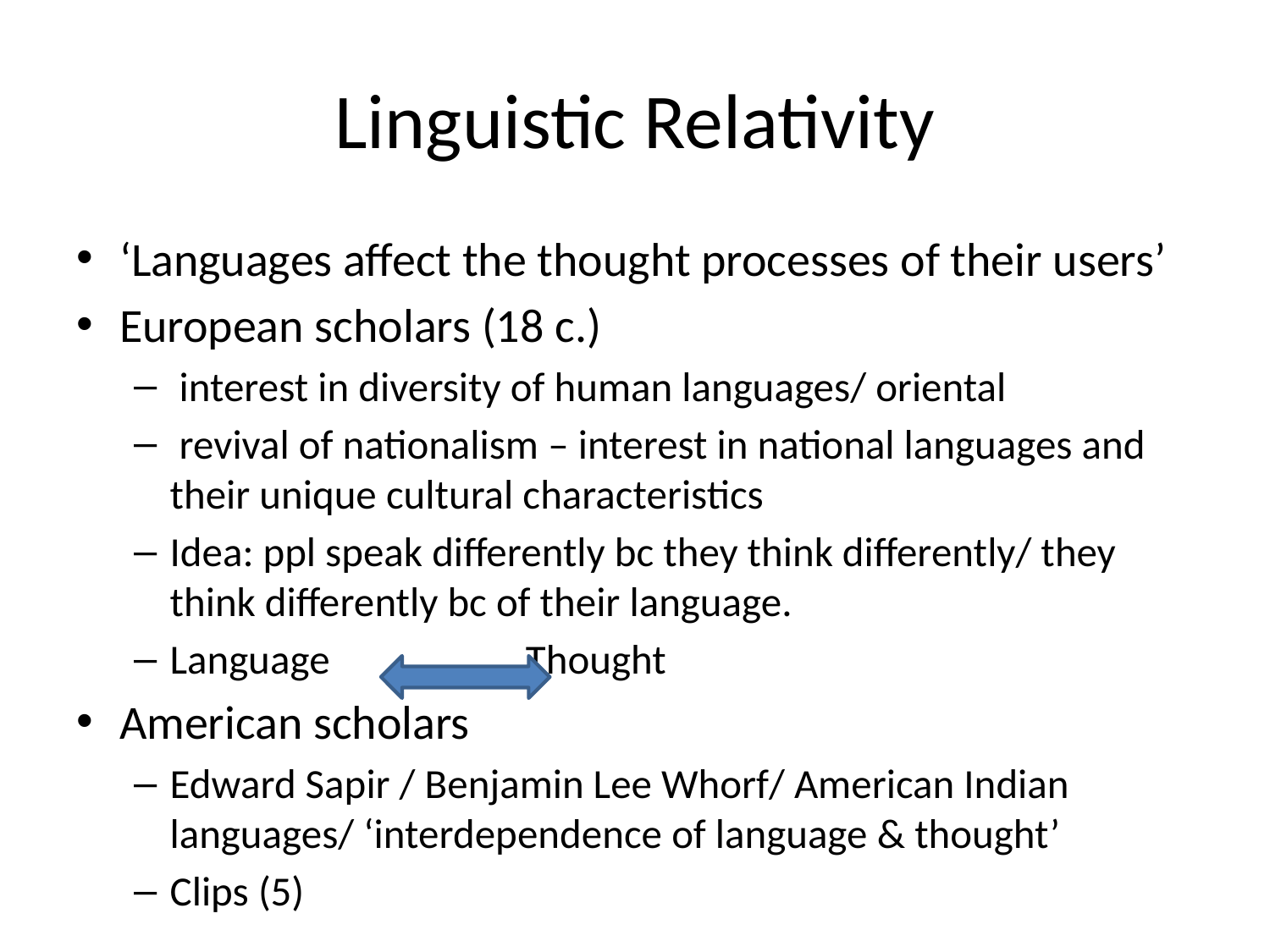

# Linguistic Relativity
‘Languages affect the thought processes of their users’
European scholars (18 c.)
 interest in diversity of human languages/ oriental
 revival of nationalism – interest in national languages and their unique cultural characteristics
Idea: ppl speak differently bc they think differently/ they think differently bc of their language.
Language                     Thought
American scholars
Edward Sapir / Benjamin Lee Whorf/ American Indian languages/ ‘interdependence of language & thought’
Clips (5)